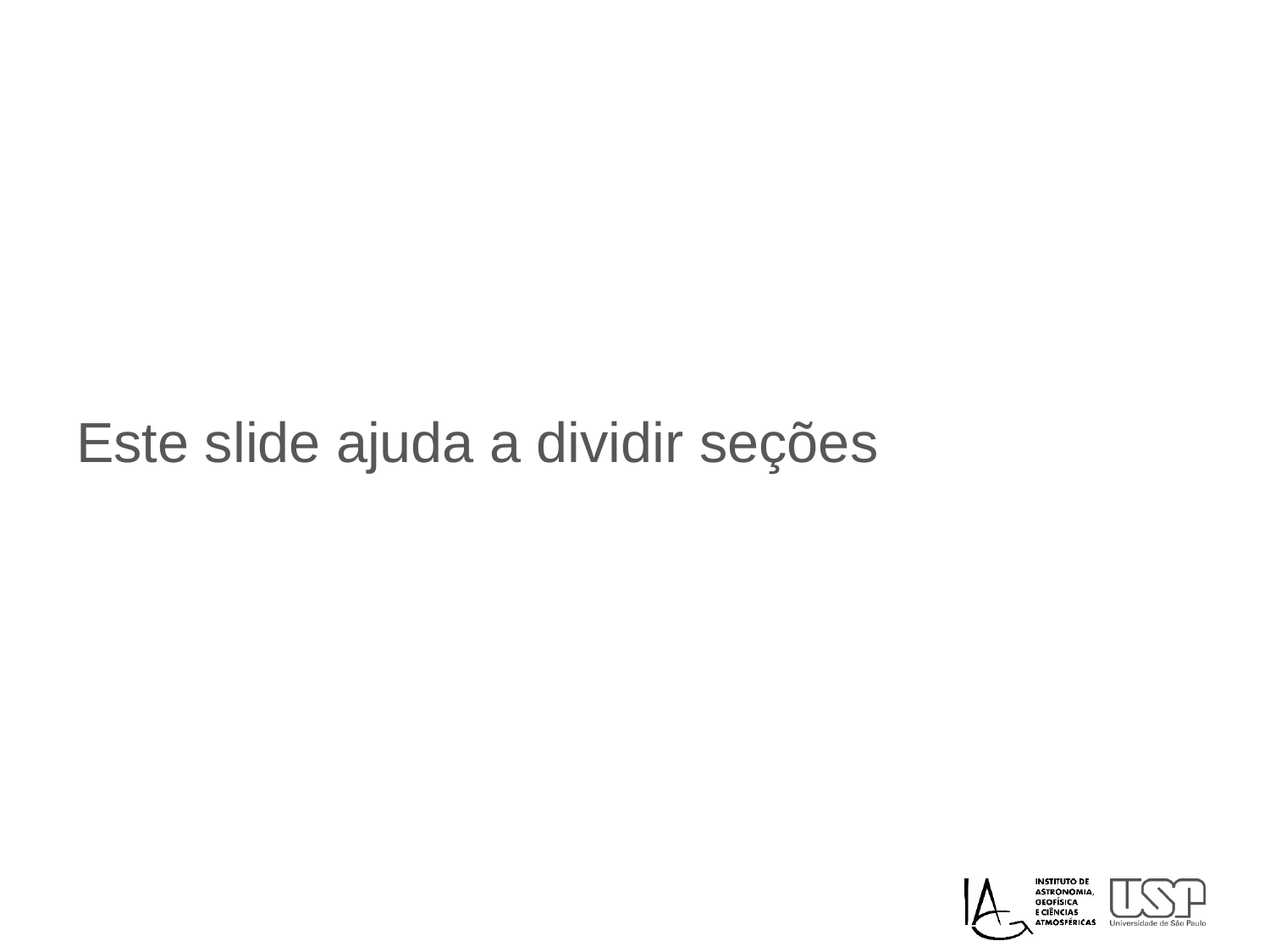

# Este slide ajuda a dividir seções